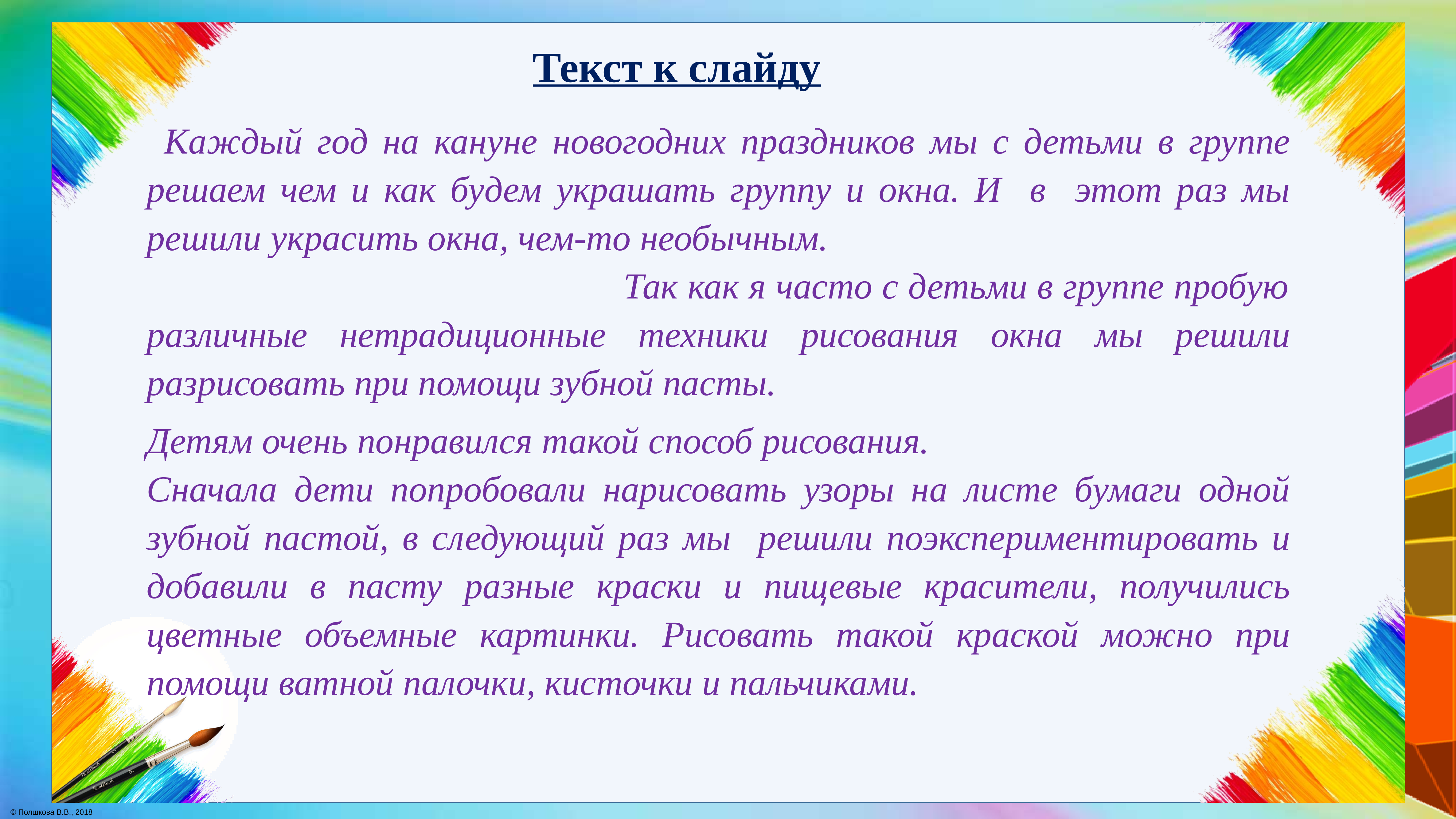

Текст к слайду
   		Каждый год на кануне новогодних праздников мы с детьми в группе решаем чем и как будем украшать группу и окна. И  в  этот раз мы решили украсить окна, чем-то необычным.                                                                                                    Так как я часто с детьми в группе пробую различные нетрадиционные техники рисования окна мы решили разрисовать при помощи зубной пасты.
		Детям очень понравился такой способ рисования.                                        Сначала дети попробовали нарисовать узоры на листе бумаги одной зубной пастой, в следующий раз мы  решили поэкспериментировать и добавили в пасту разные краски и пищевые красители, получились цветные объемные картинки. Рисовать такой краской можно при помощи ватной палочки, кисточки и пальчиками.